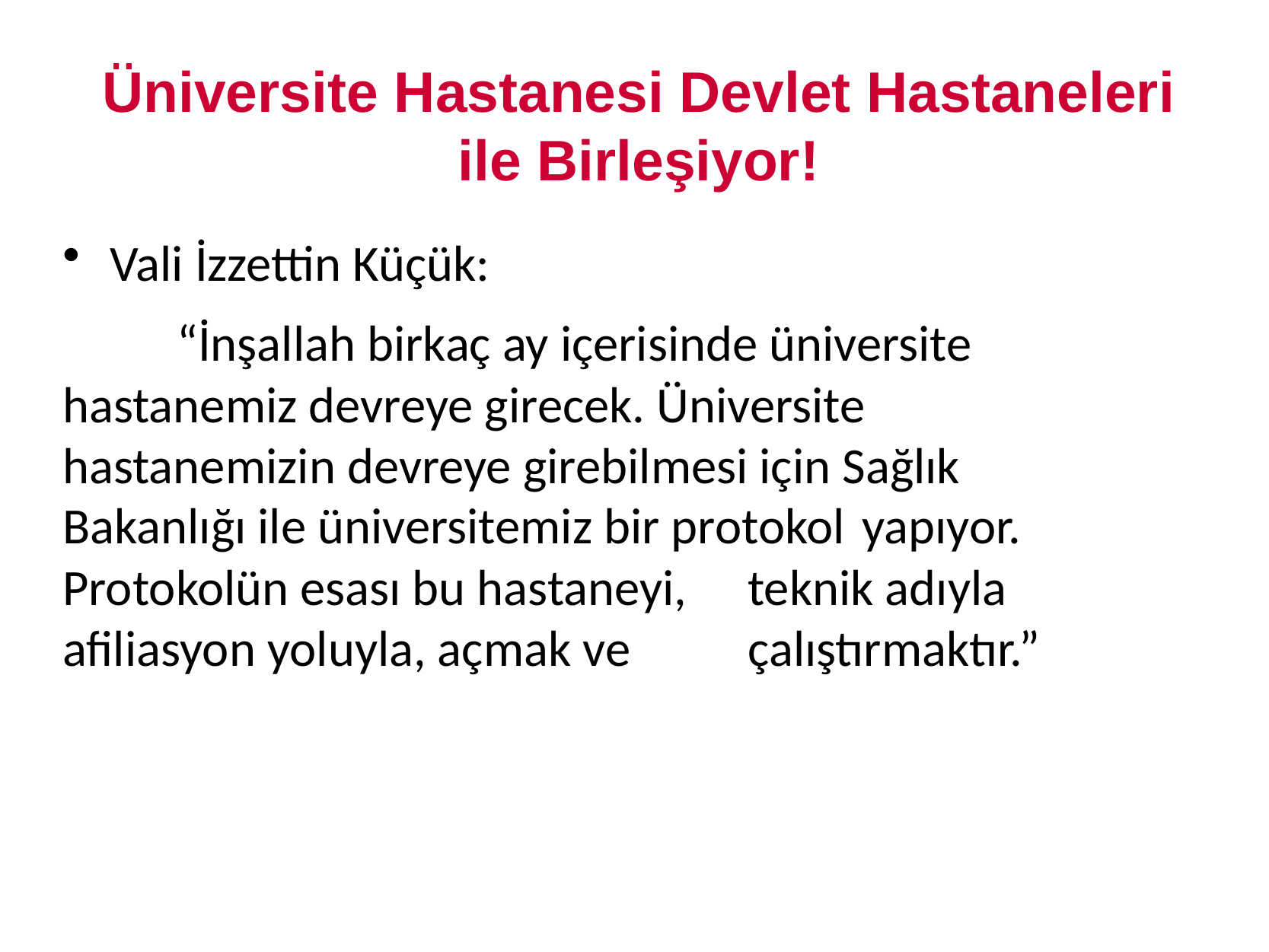

# Üniversite Hastanesi Devlet Hastaneleri ile Birleşiyor!
Vali İzzettin Küçük:
	“İnşallah birkaç ay içerisinde üniversite 	hastanemiz devreye girecek. Üniversite 	hastanemizin devreye girebilmesi için Sağlık 	Bakanlığı ile üniversitemiz bir protokol 	yapıyor. Protokolün esası bu hastaneyi, 	teknik adıyla afiliasyon yoluyla, açmak ve 	çalıştırmaktır.”